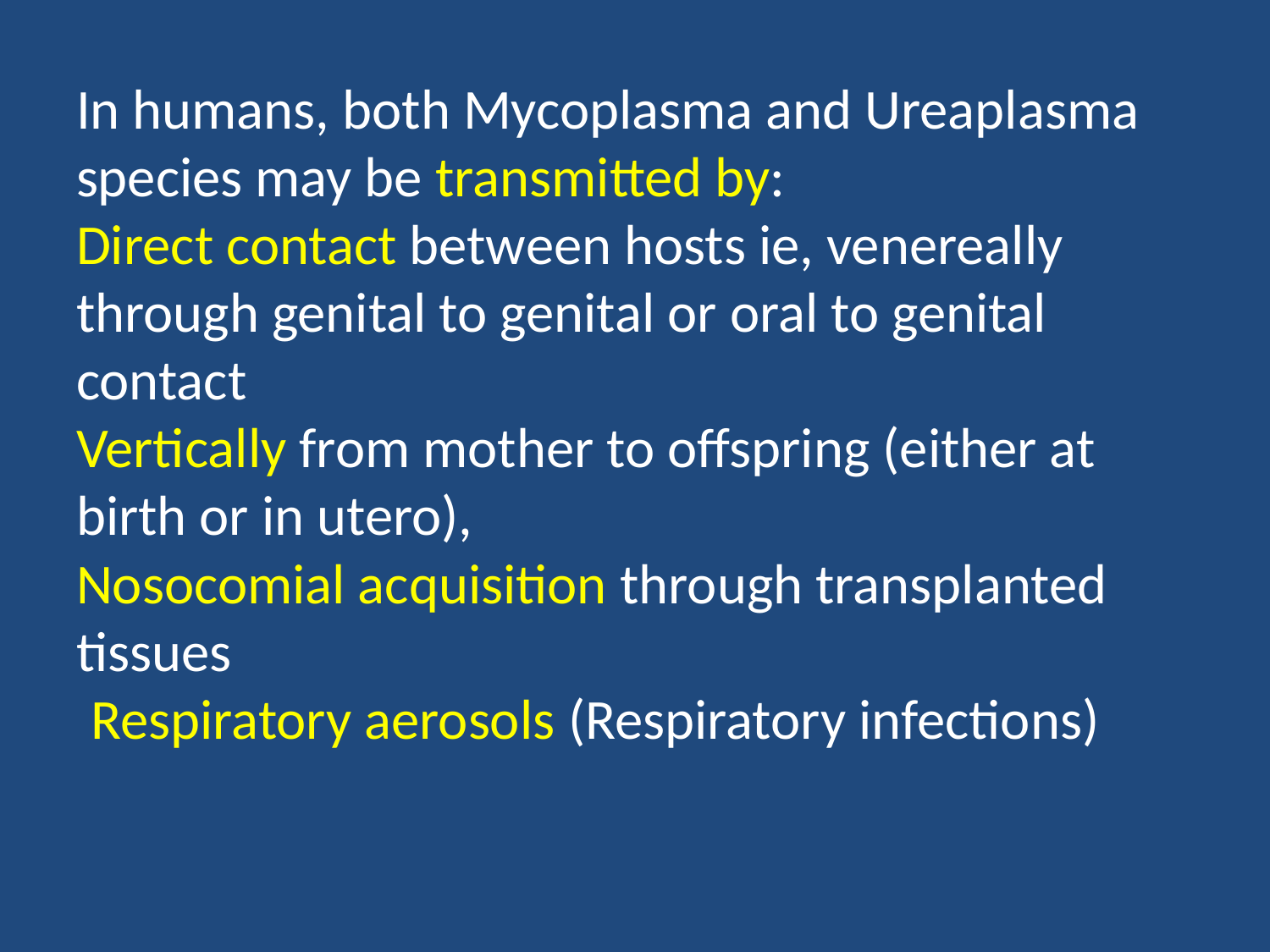

# In humans, both Mycoplasma and Ureaplasma species may be transmitted by: Direct contact between hosts ie, venereally through genital to genital or oral to genital contact Vertically from mother to offspring (either at birth or in utero), Nosocomial acquisition through transplanted tissues Respiratory aerosols (Respiratory infections)